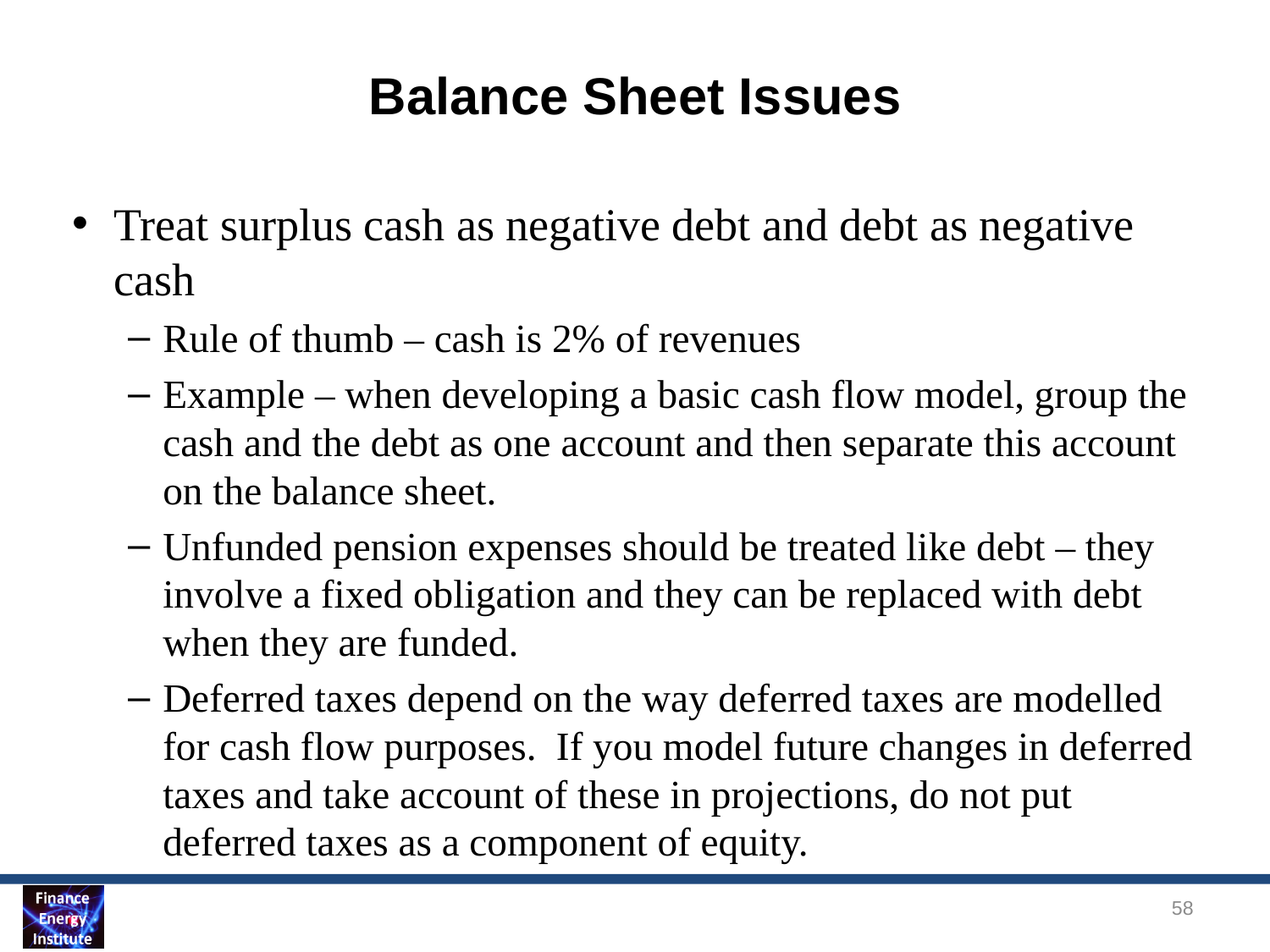

# Balance Sheet Issues
Treat surplus cash as negative debt and debt as negative cash
Rule of thumb – cash is 2% of revenues
Example – when developing a basic cash flow model, group the cash and the debt as one account and then separate this account on the balance sheet.
Unfunded pension expenses should be treated like debt – they involve a fixed obligation and they can be replaced with debt when they are funded.
Deferred taxes depend on the way deferred taxes are modelled for cash flow purposes.  If you model future changes in deferred taxes and take account of these in projections, do not put deferred taxes as a component of equity.
58